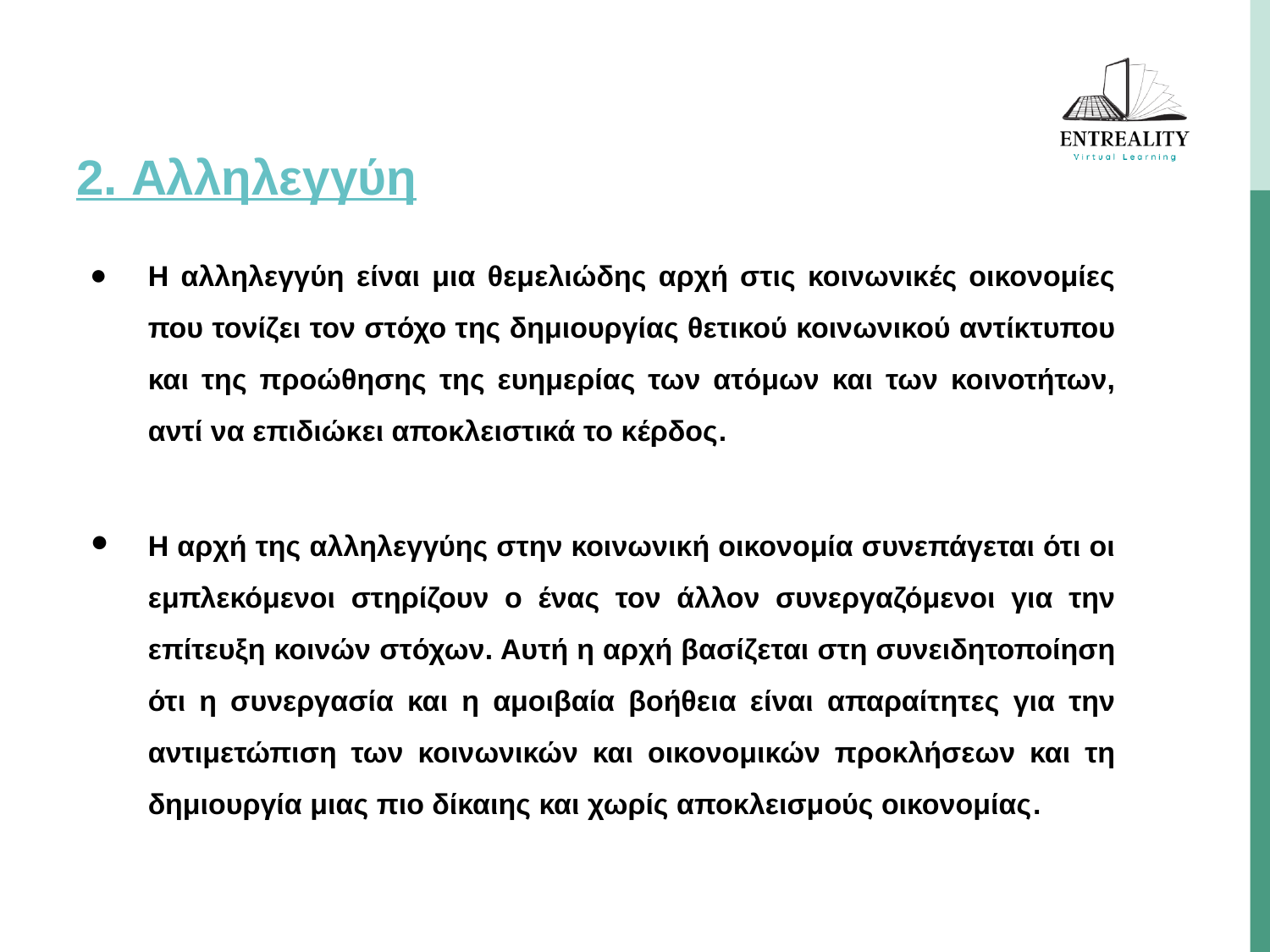

# 2. Αλληλεγγύη
Η αλληλεγγύη είναι μια θεμελιώδης αρχή στις κοινωνικές οικονομίες που τονίζει τον στόχο της δημιουργίας θετικού κοινωνικού αντίκτυπου και της προώθησης της ευημερίας των ατόμων και των κοινοτήτων, αντί να επιδιώκει αποκλειστικά το κέρδος.

Η αρχή της αλληλεγγύης στην κοινωνική οικονομία συνεπάγεται ότι οι εμπλεκόμενοι στηρίζουν ο ένας τον άλλον συνεργαζόμενοι για την επίτευξη κοινών στόχων. Αυτή η αρχή βασίζεται στη συνειδητοποίηση ότι η συνεργασία και η αμοιβαία βοήθεια είναι απαραίτητες για την αντιμετώπιση των κοινωνικών και οικονομικών προκλήσεων και τη δημιουργία μιας πιο δίκαιης και χωρίς αποκλεισμούς οικονομίας.